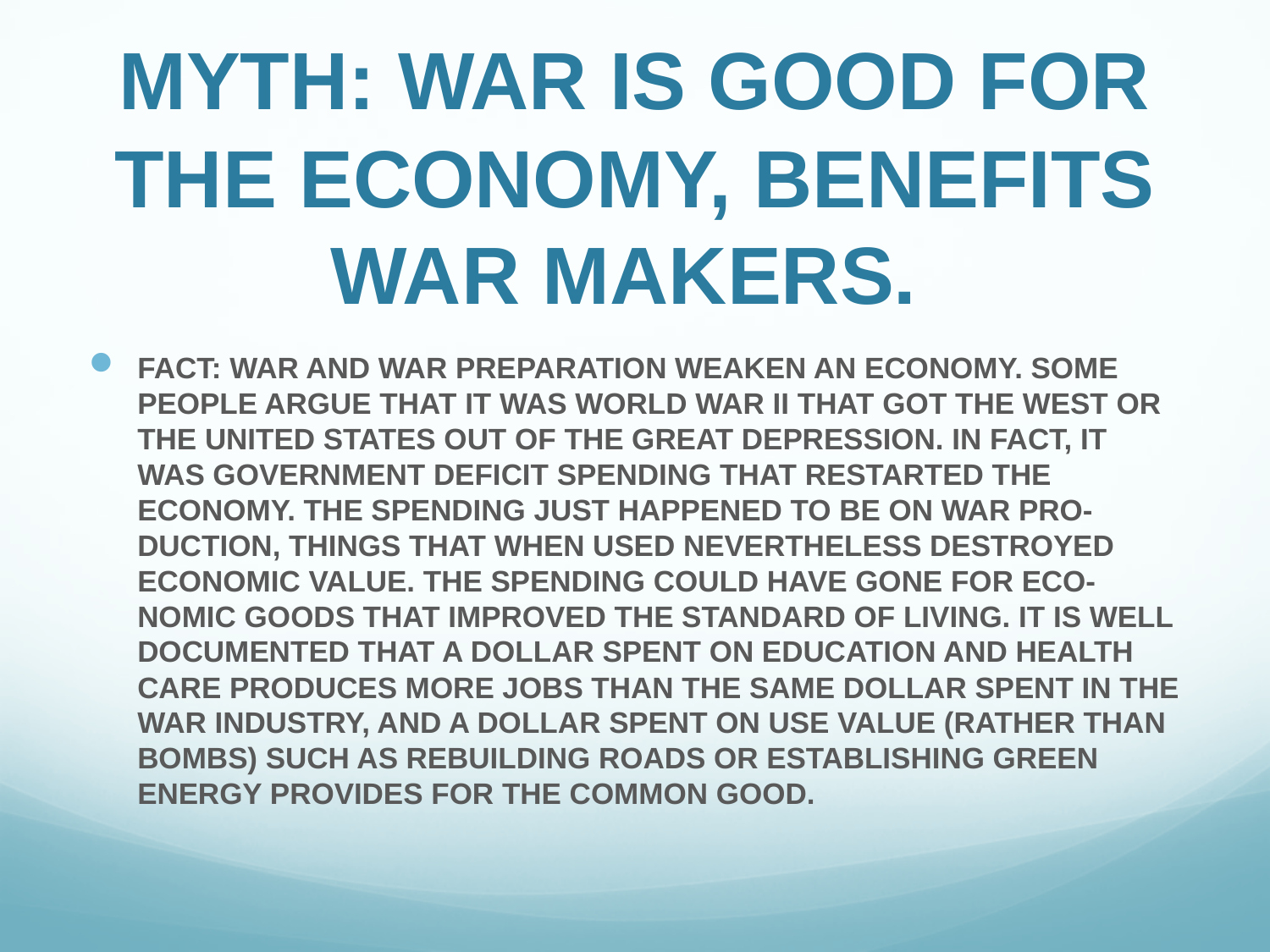

# MYTH: WAR IS GOOD FOR THE ECONOMY, BENEFITS WAR MAKERS.
FACT: WAR AND WAR PREPARATION WEAKEN AN ECONOMY. SOME PEOPLE ARGUE THAT IT WAS WORLD WAR II THAT GOT THE WEST OR THE UNITED STATES OUT OF THE GREAT DEPRESSION. IN FACT, IT WAS GOVERNMENT DEFICIT SPENDING THAT RESTARTED THE ECONOMY. THE SPENDING JUST HAPPENED TO BE ON WAR PRO- DUCTION, THINGS THAT WHEN USED NEVERTHELESS DESTROYED ECONOMIC VALUE. THE SPENDING COULD HAVE GONE FOR ECO- NOMIC GOODS THAT IMPROVED THE STANDARD OF LIVING. IT IS WELL DOCUMENTED THAT A DOLLAR SPENT ON EDUCATION AND HEALTH CARE PRODUCES MORE JOBS THAN THE SAME DOLLAR SPENT IN THE WAR INDUSTRY, AND A DOLLAR SPENT ON USE VALUE (RATHER THAN BOMBS) SUCH AS REBUILDING ROADS OR ESTABLISHING GREEN ENERGY PROVIDES FOR THE COMMON GOOD.